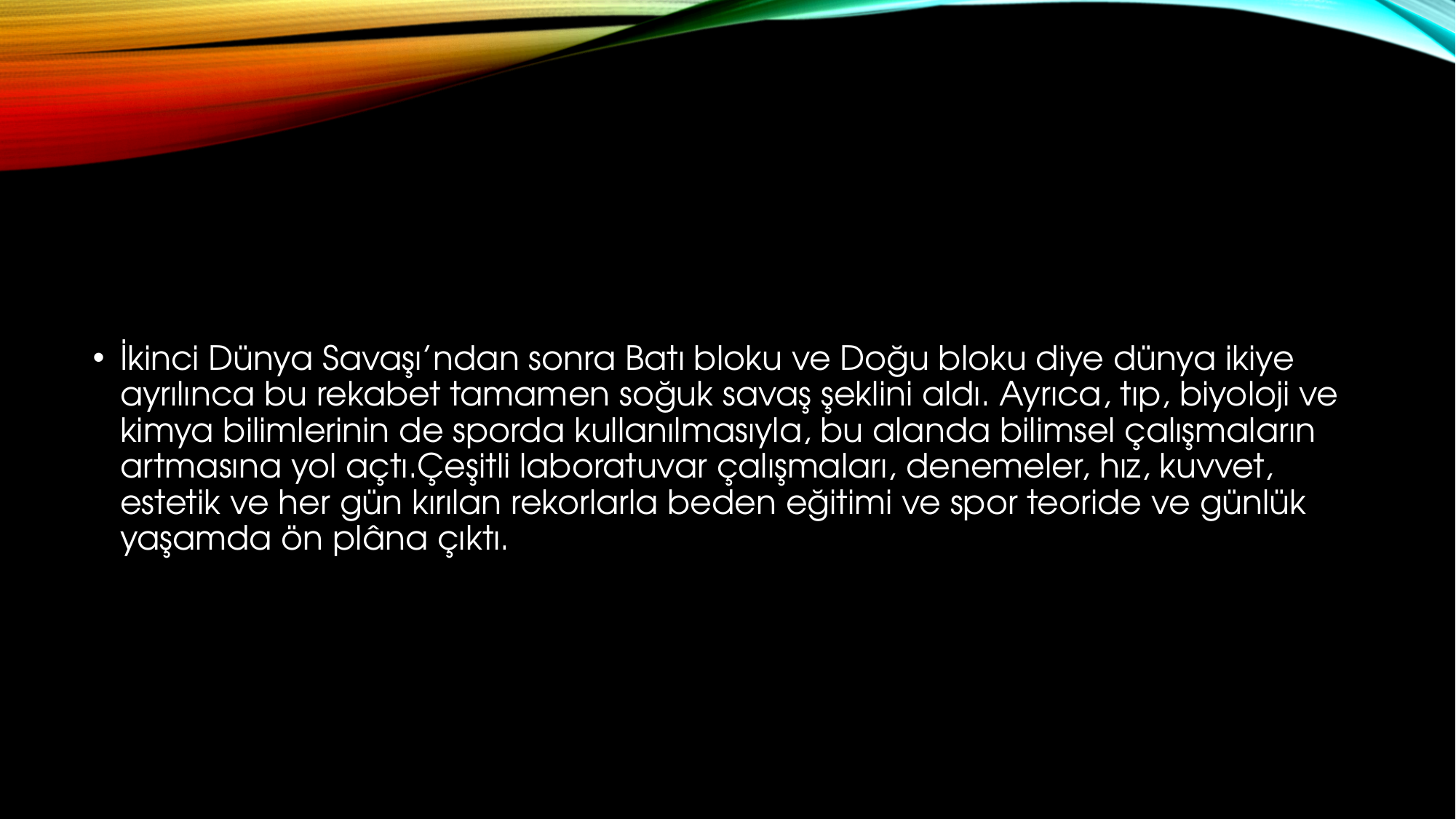

#
İkinci Dünya Savaşı’ndan sonra Batı bloku ve Doğu bloku diye dünya ikiye ayrılınca bu rekabet tamamen soğuk savaş şeklini aldı. Ayrıca, tıp, biyoloji ve kimya bilimlerinin de sporda kullanılmasıyla, bu alanda bilimsel çalışmaların artmasına yol açtı.Çeşitli laboratuvar çalışmaları, denemeler, hız, kuvvet, estetik ve her gün kırılan rekorlarla beden eğitimi ve spor teoride ve günlük yaşamda ön plâna çıktı.